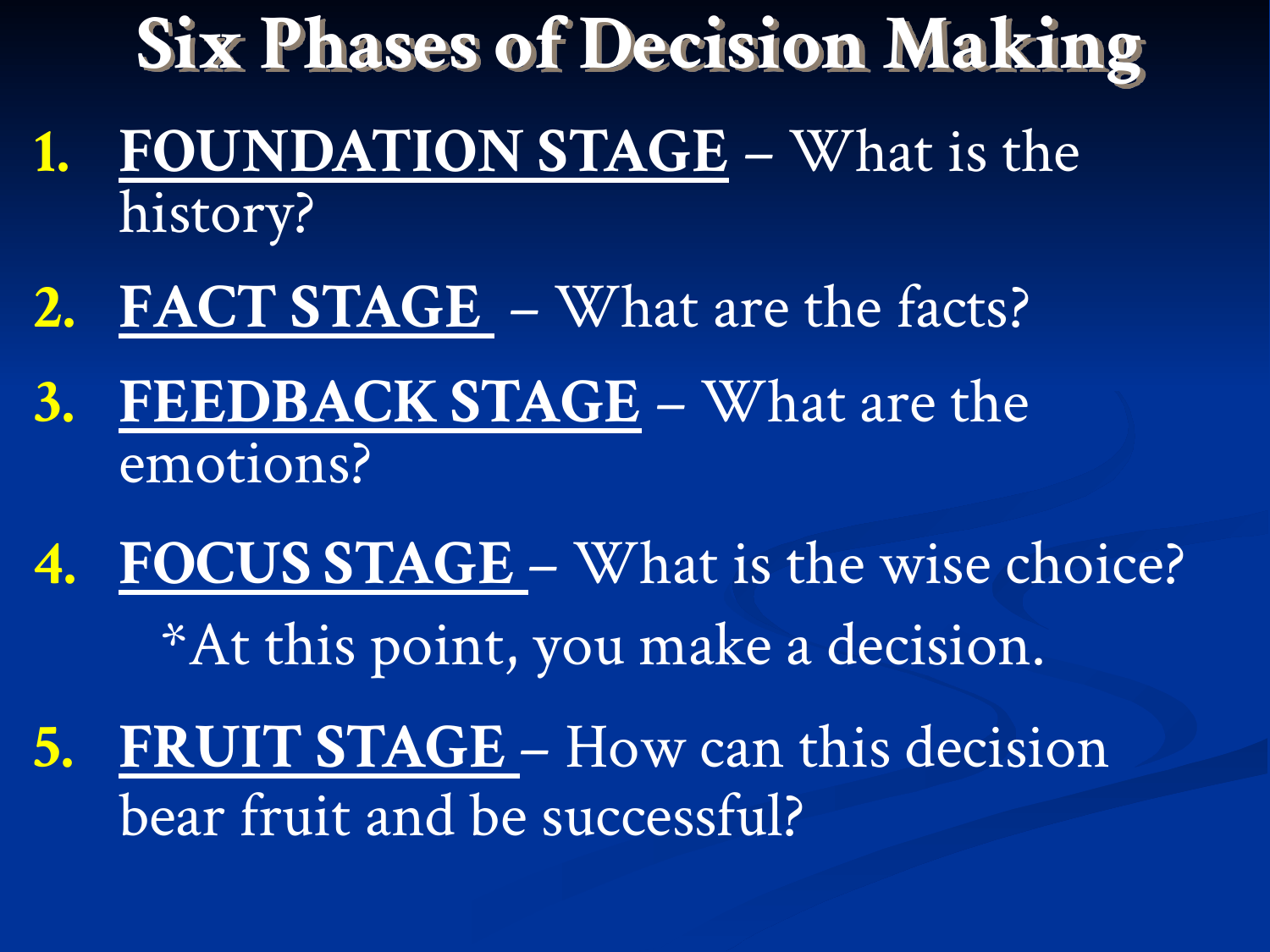

# Six Phases of Decision Making
FOUNDATION STAGE – What is the  history?
FACT STAGE  – What are the facts?
FEEDBACK STAGE – What are the emotions?
FOCUS STAGE – What is the wise choice?
*At this point, you make a decision.
FRUIT STAGE – How can this decision bear fruit and be successful?